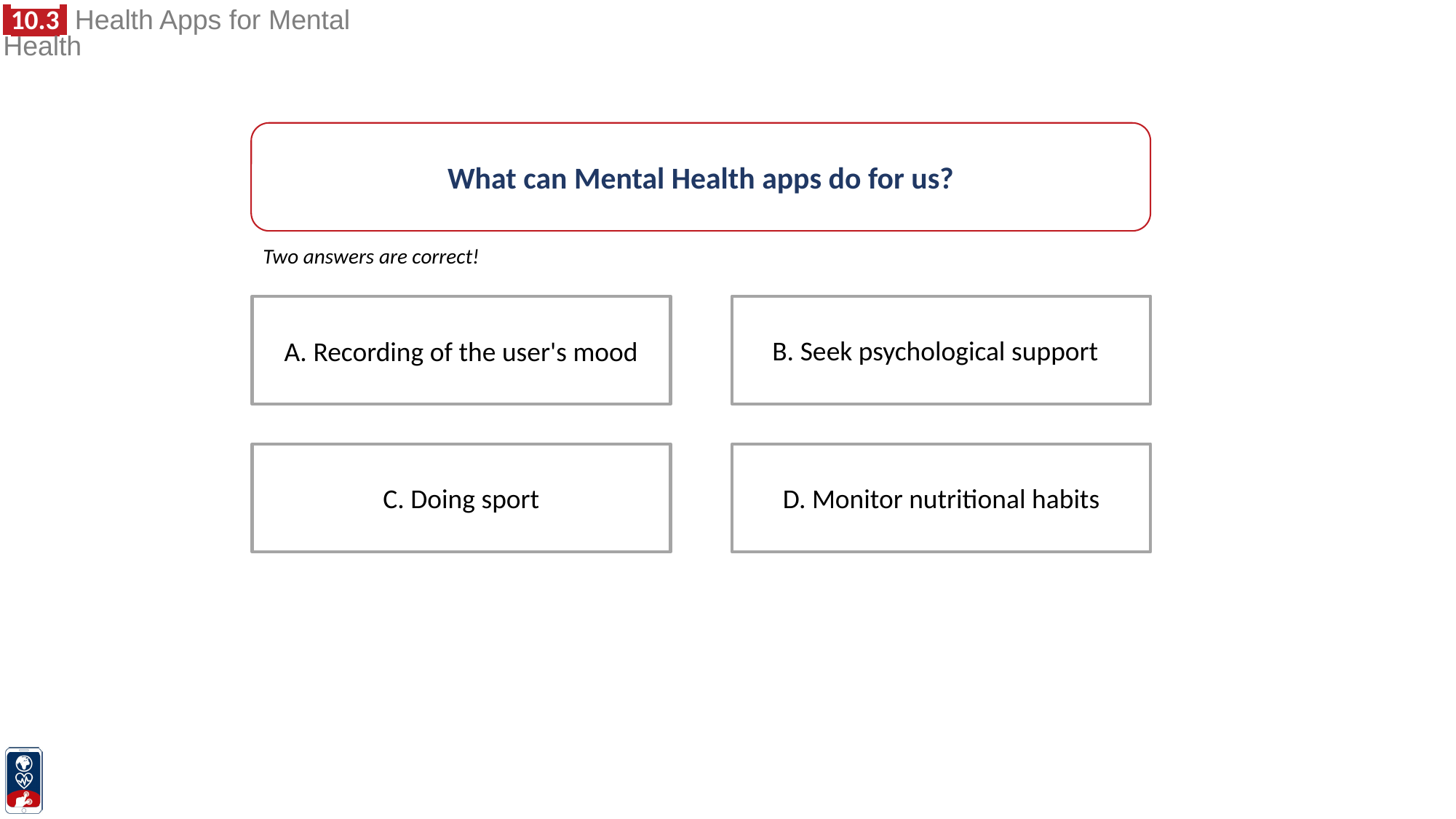

What can Mental Health apps do for us?
Two answers are correct!
B. Seek psychological support
A. Recording of the user's mood
C. Doing sport
D. Monitor nutritional habits